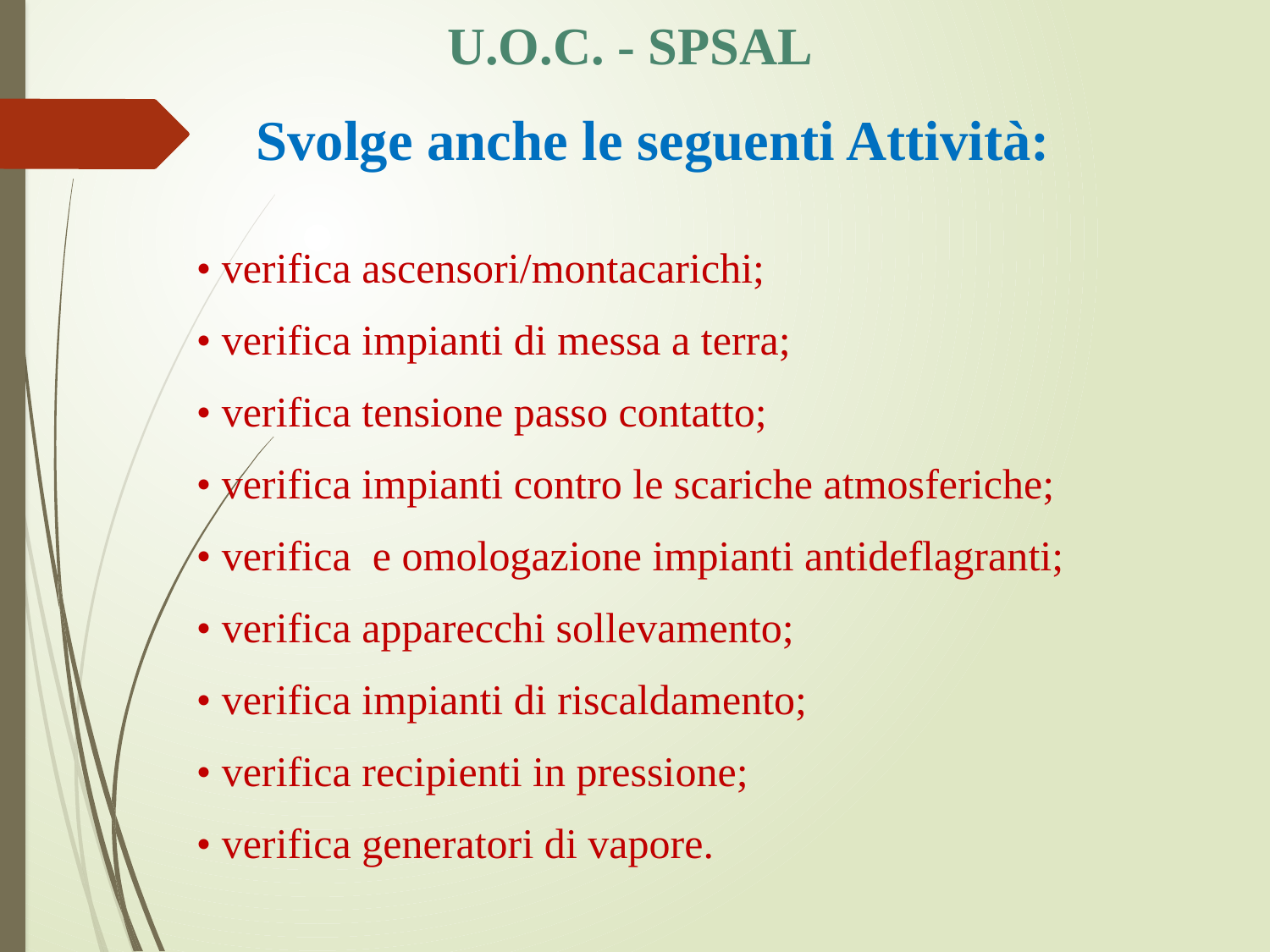

U.O.C. - SPSAL
Svolge anche le seguenti Attività:
• verifica ascensori/montacarichi;
• verifica impianti di messa a terra;
• verifica tensione passo contatto;
• verifica impianti contro le scariche atmosferiche;
• verifica  e omologazione impianti antideflagranti;
• verifica apparecchi sollevamento;
• verifica impianti di riscaldamento;
• verifica recipienti in pressione;
• verifica generatori di vapore.